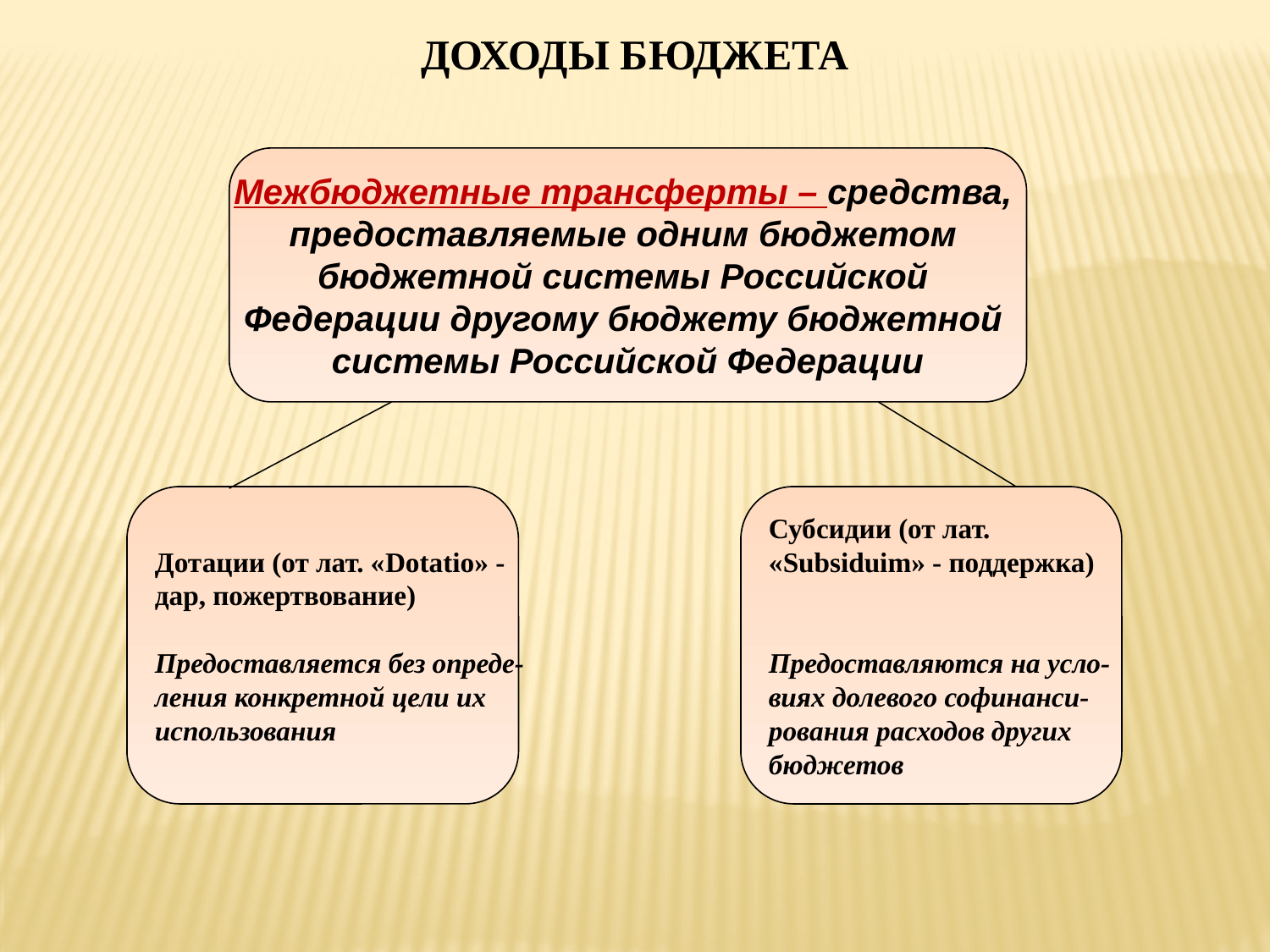

ДОХОДЫ БЮДЖЕТА
Межбюджетные трансферты – средства,
предоставляемые одним бюджетом
бюджетной системы Российской
Федерации другому бюджету бюджетной
системы Российской Федерации

Дотации (от лат. «Dotatio» -
дар, пожертвование)

Предоставляется без опреде-
ления конкретной цели их
использования
Субсидии (от лат.
«Subsiduim» - поддержка)

Предоставляются на усло-
виях долевого софинанси-
рования расходов других
бюджетов